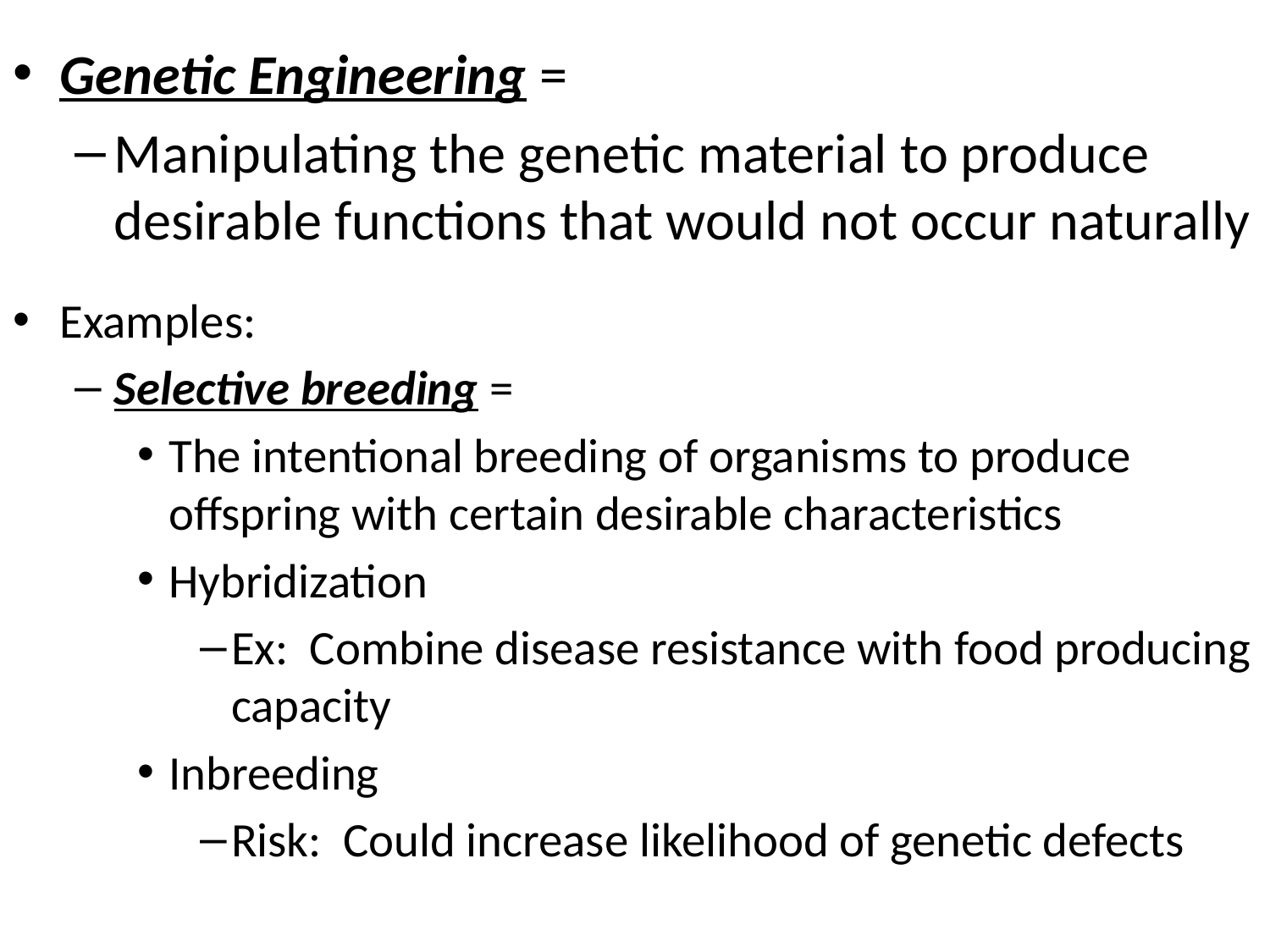

Genetic Engineering =
Manipulating the genetic material to produce desirable functions that would not occur naturally

Examples:
Selective breeding =
The intentional breeding of organisms to produce offspring with certain desirable characteristics
Hybridization
Ex:  Combine disease resistance with food producing capacity
Inbreeding
Risk:  Could increase likelihood of genetic defects